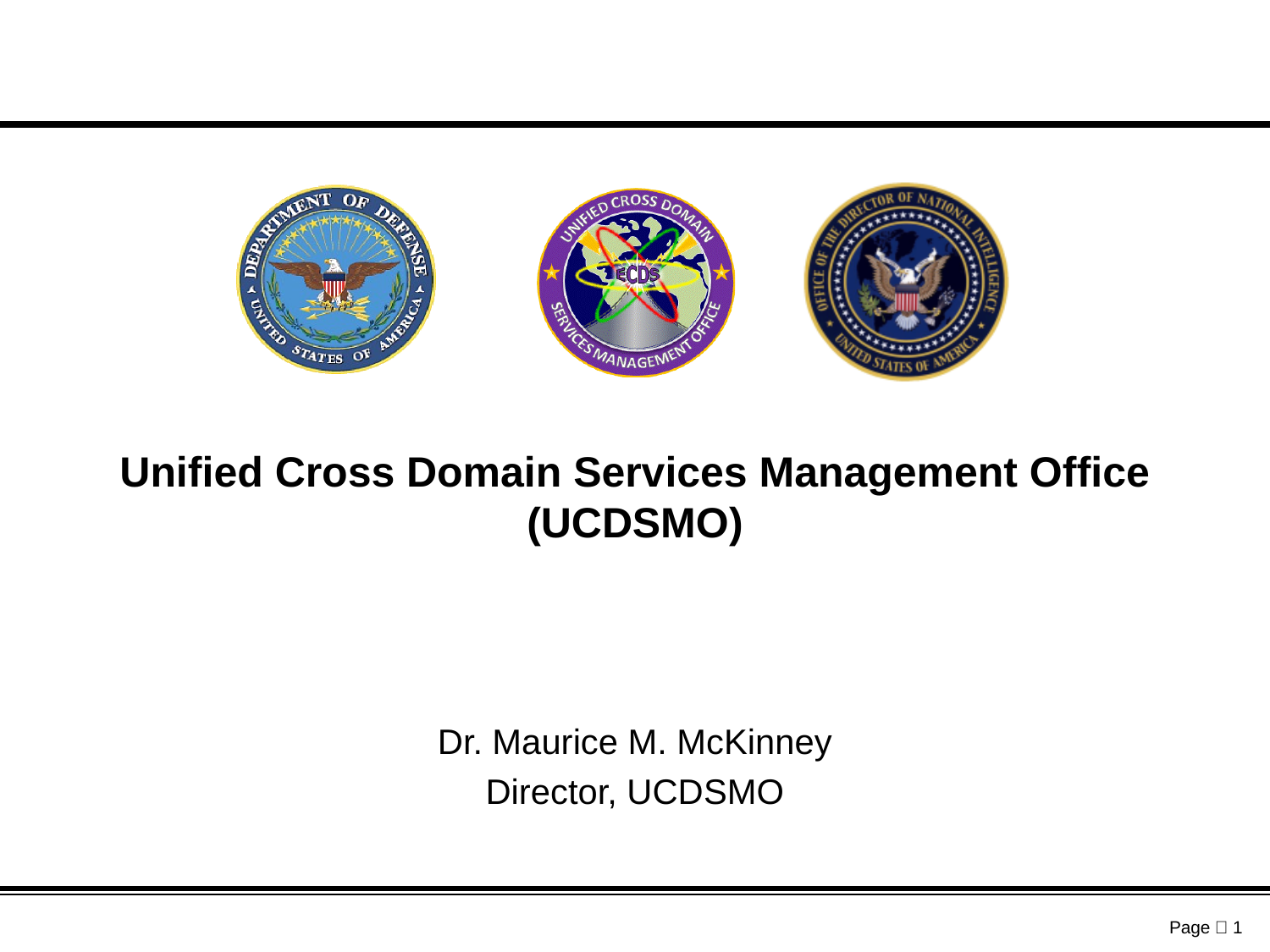

# Unified Cross Domain Services Management Office (UCDSMO)
Dr. Maurice M. McKinney
Director, UCDSMO